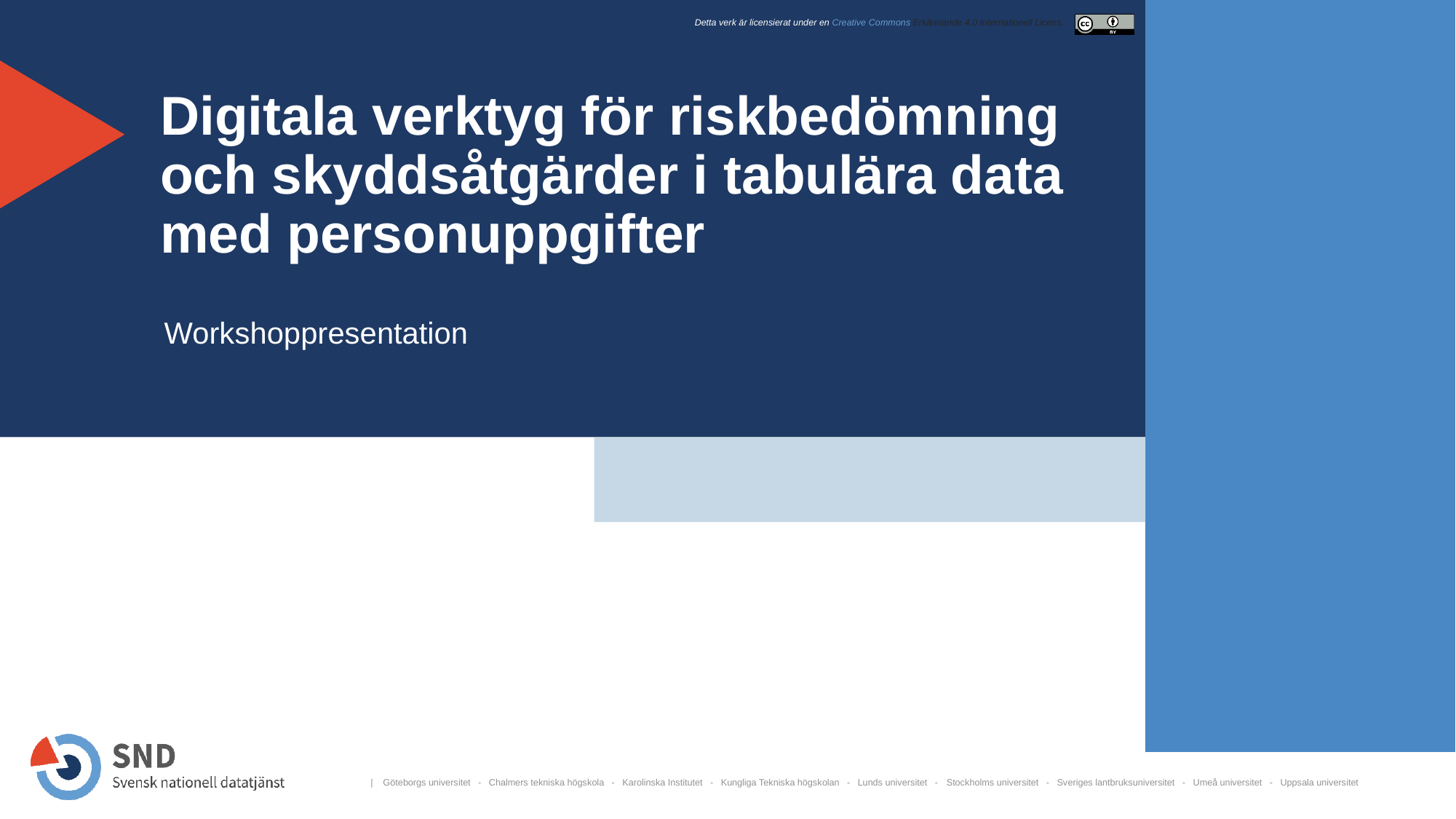

# Digitala verktyg för riskbedömning och skyddsåtgärder i tabulära data med personuppgifter
Workshoppresentation